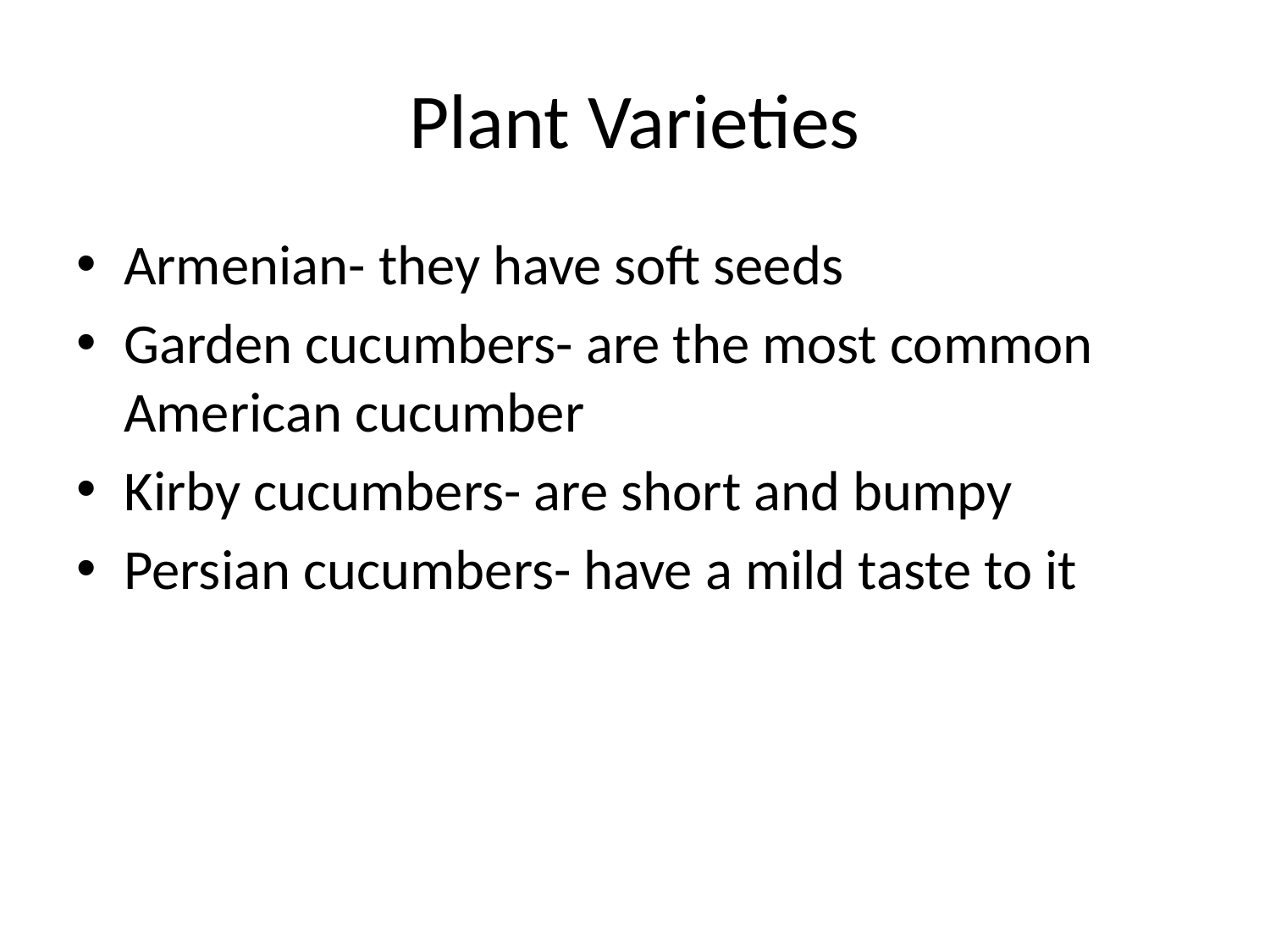

# Plant Varieties
Armenian- they have soft seeds
Garden cucumbers- are the most common American cucumber
Kirby cucumbers- are short and bumpy
Persian cucumbers- have a mild taste to it